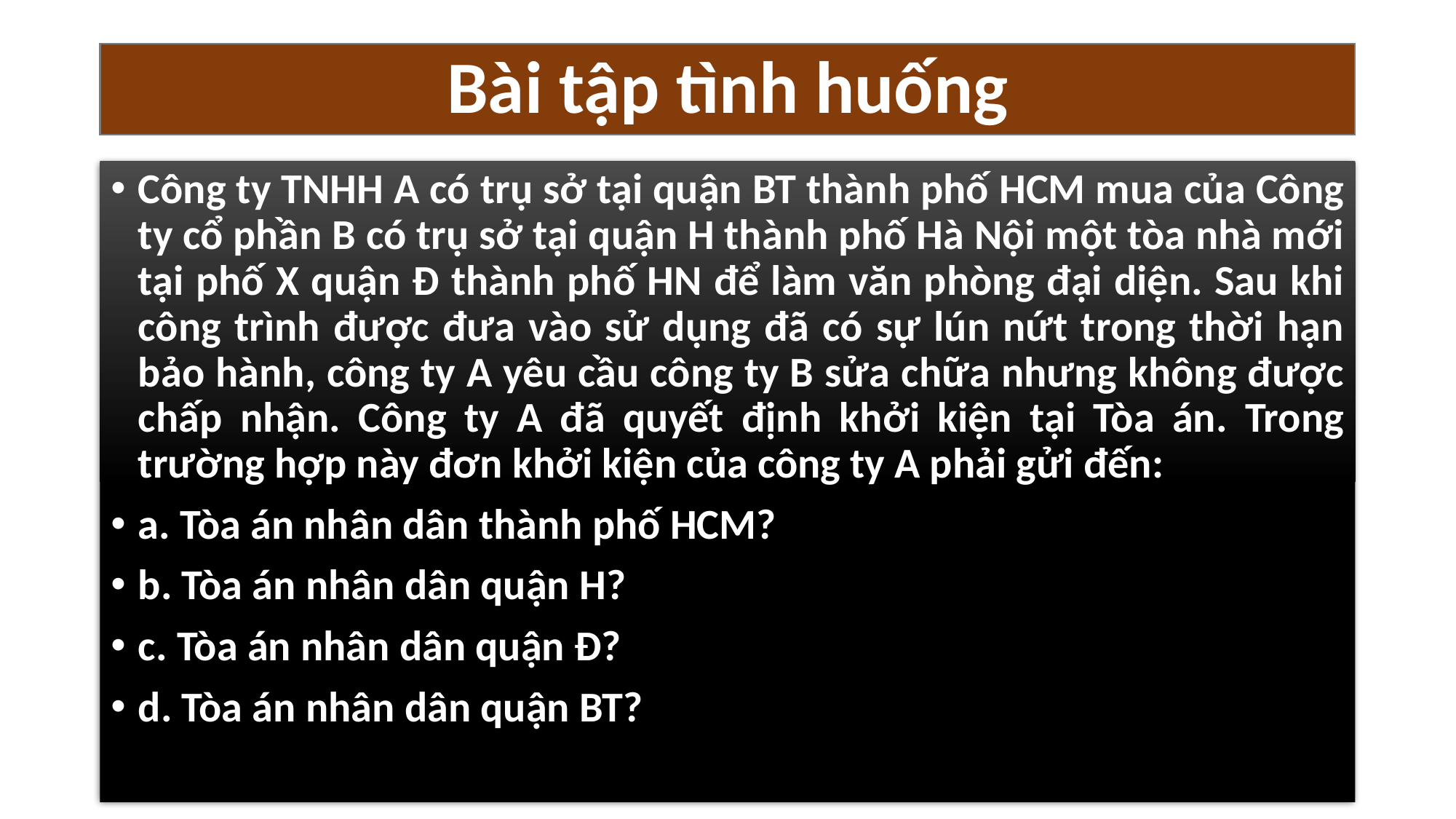

# Bài tập tình huống
Công ty TNHH A có trụ sở tại quận BT thành phố HCM mua của Công ty cổ phần B có trụ sở tại quận H thành phố Hà Nội một tòa nhà mới tại phố X quận Đ thành phố HN để làm văn phòng đại diện. Sau khi công trình được đưa vào sử dụng đã có sự lún nứt trong thời hạn bảo hành, công ty A yêu cầu công ty B sửa chữa nhưng không được chấp nhận. Công ty A đã quyết định khởi kiện tại Tòa án. Trong trường hợp này đơn khởi kiện của công ty A phải gửi đến:
a. Tòa án nhân dân thành phố HCM?
b. Tòa án nhân dân quận H?
c. Tòa án nhân dân quận Đ?
d. Tòa án nhân dân quận BT?